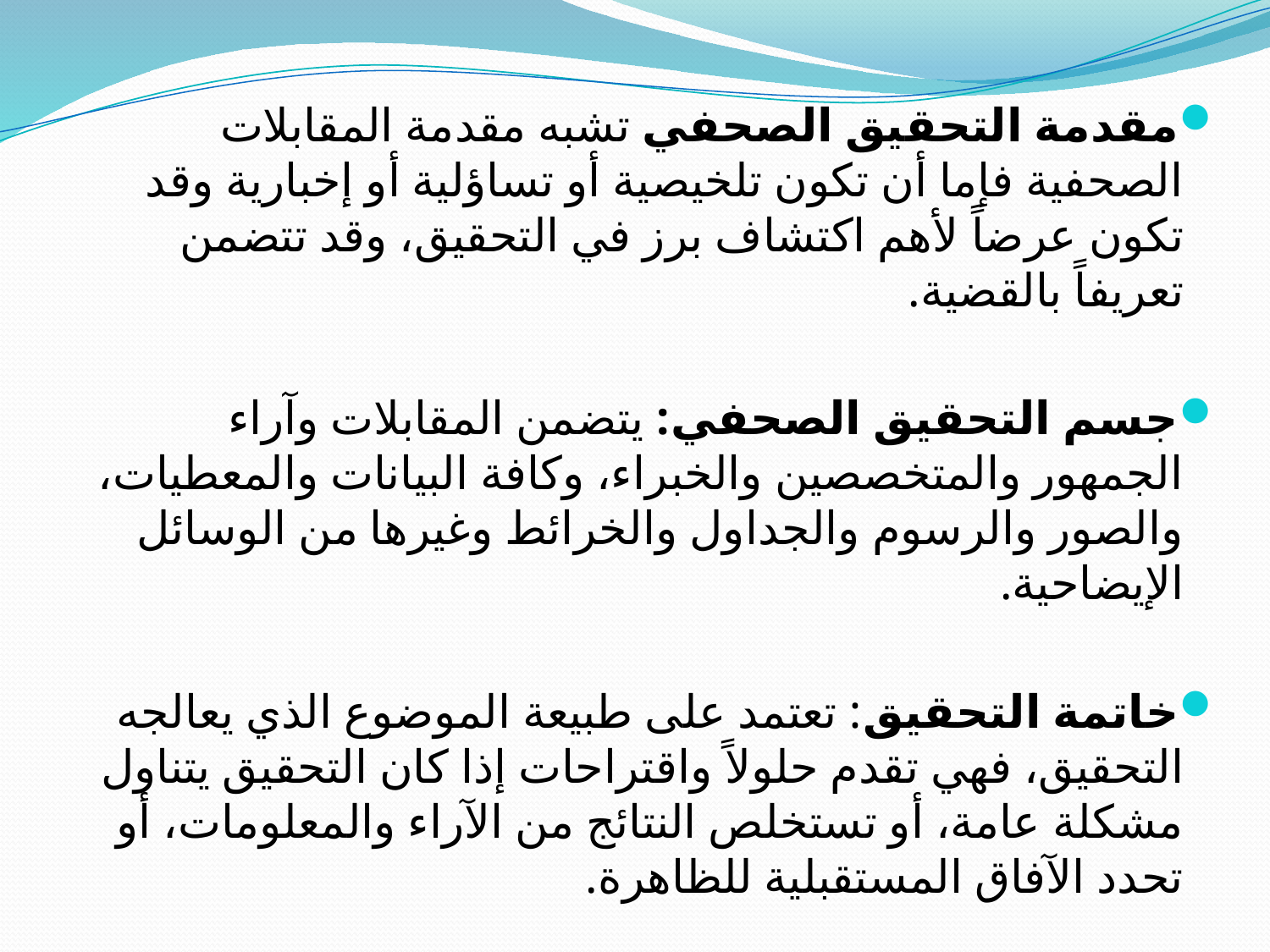

#
مقدمة التحقيق الصحفي تشبه مقدمة المقابلات الصحفية فإما أن تكون تلخيصية أو تساؤلية أو إخبارية وقد تكون عرضاً لأهم اكتشاف برز في التحقيق، وقد تتضمن تعريفاً بالقضية.

جسم التحقيق الصحفي: يتضمن المقابلات وآراء الجمهور والمتخصصين والخبراء، وكافة البيانات والمعطيات، والصور والرسوم والجداول والخرائط وغيرها من الوسائل الإيضاحية.

خاتمة التحقيق: تعتمد على طبيعة الموضوع الذي يعالجه التحقيق، فهي تقدم حلولاً واقتراحات إذا كان التحقيق يتناول مشكلة عامة، أو تستخلص النتائج من الآراء والمعلومات، أو تحدد الآفاق المستقبلية للظاهرة.